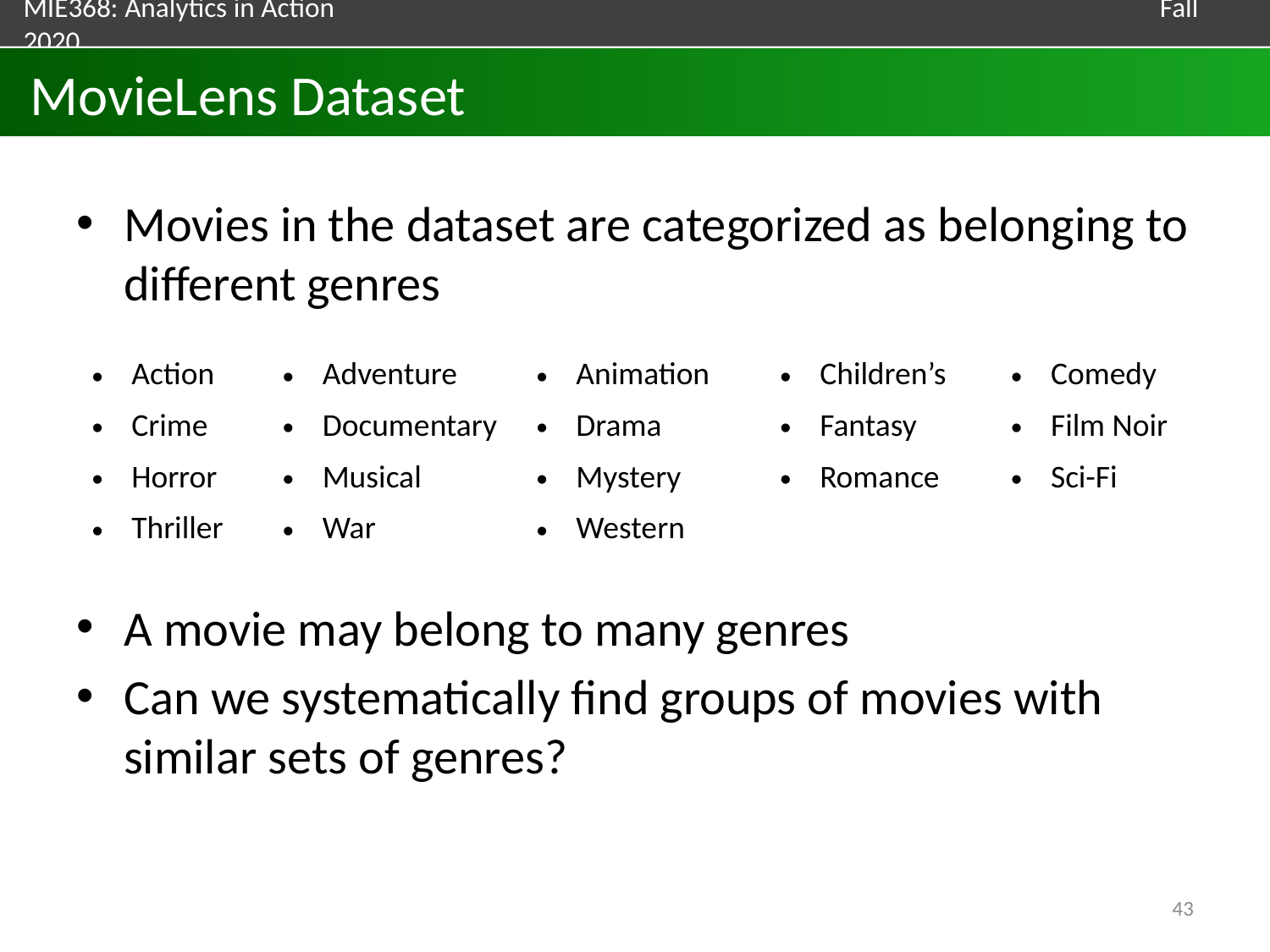

# MovieLens Dataset
Movies in the dataset are categorized as belonging to different genres

A movie may belong to many genres
Can we systematically find groups of movies with similar sets of genres?
| Action | Adventure | Animation | Children’s | Comedy |
| --- | --- | --- | --- | --- |
| Crime | Documentary | Drama | Fantasy | Film Noir |
| Horror | Musical | Mystery | Romance | Sci-Fi |
| Thriller | War | Western |  |  |
43